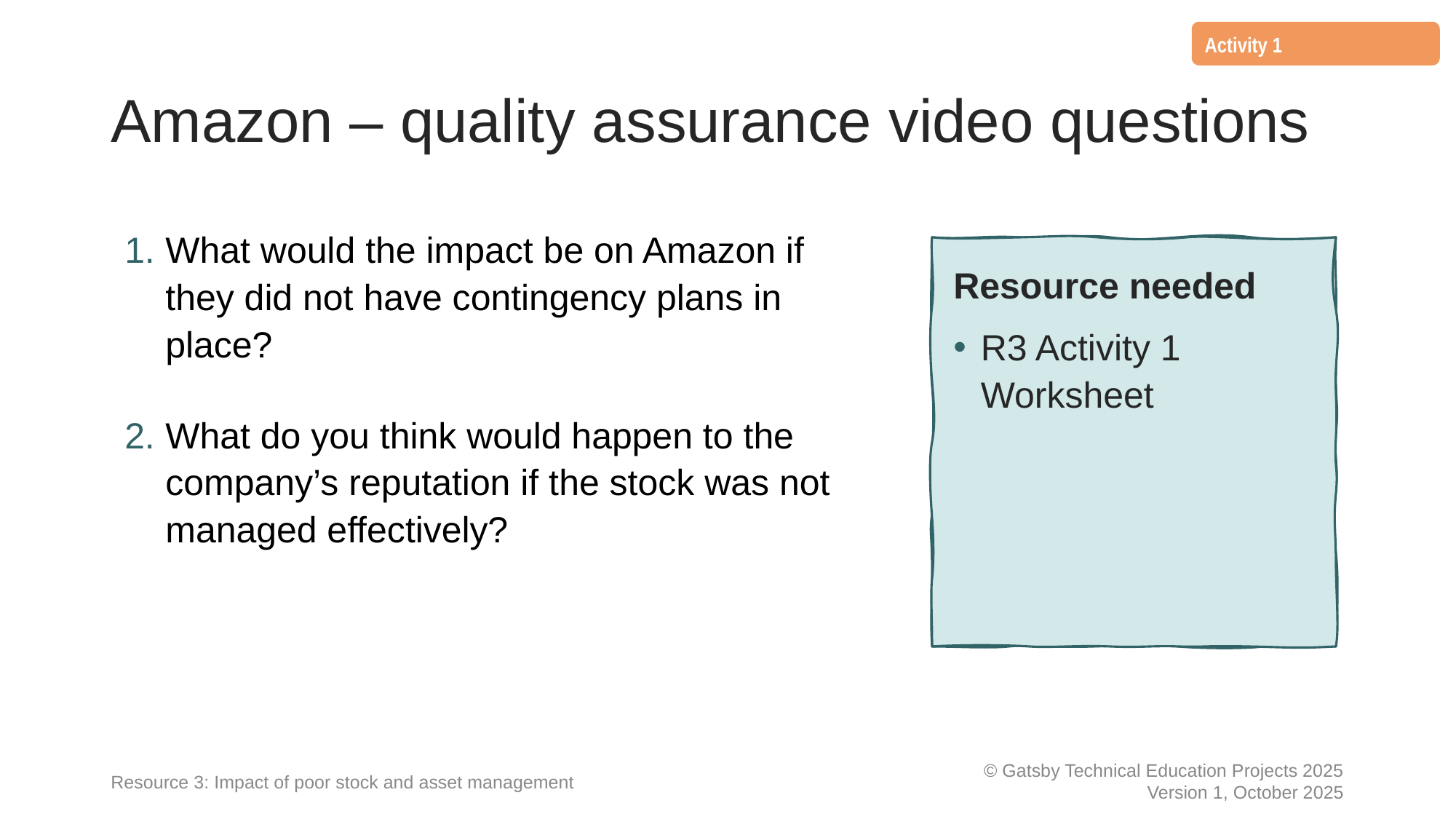

Activity 1
# Amazon – quality assurance video questions
What would the impact be on Amazon if they did not have contingency plans in place?
What do you think would happen to the company’s reputation if the stock was not managed effectively?
Resource needed
R3 Activity 1 Worksheet
Resource 3: Impact of poor stock and asset management